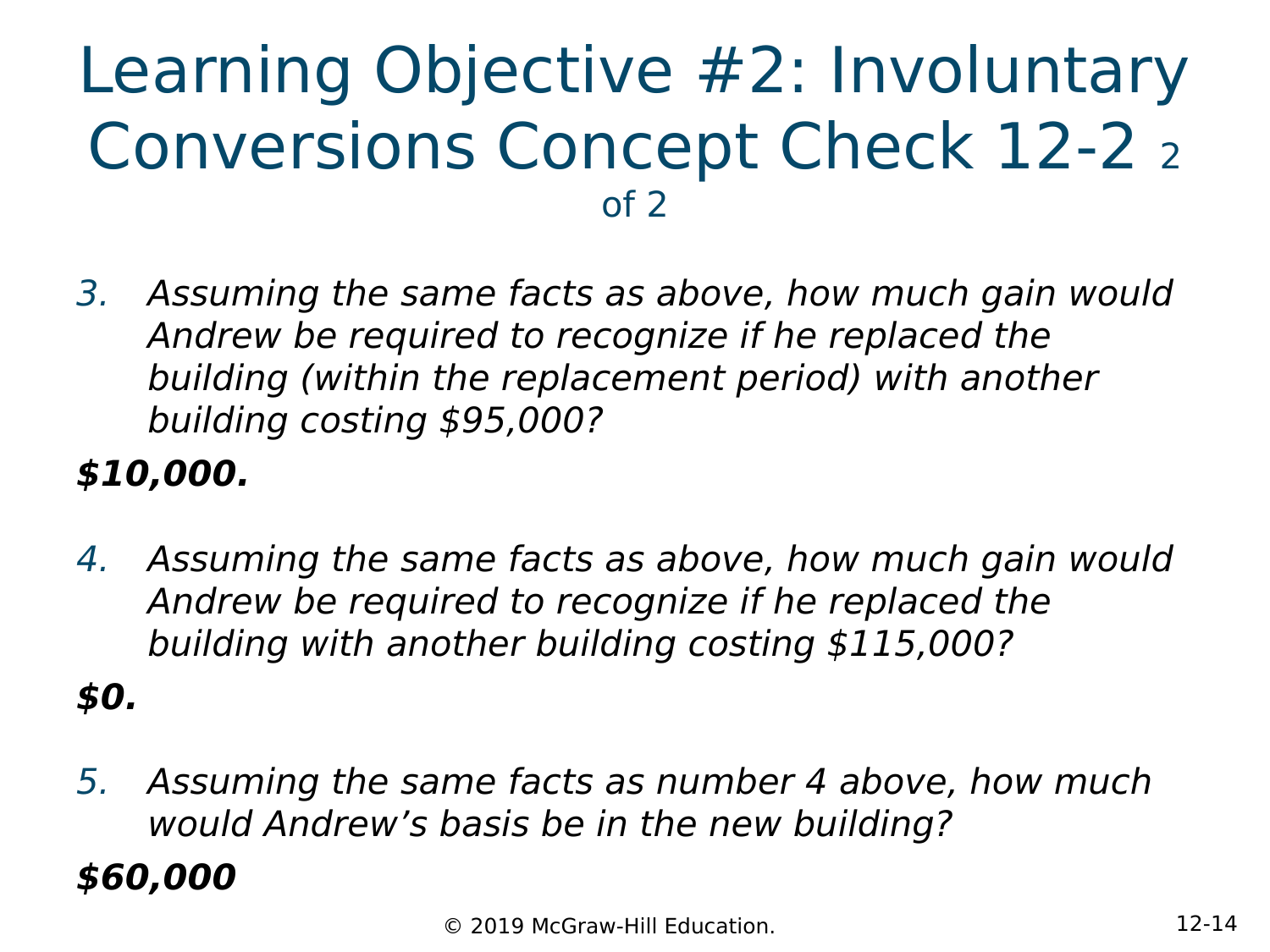

# Learning Objective #2: Involuntary Conversions Concept Check 12-2 2 of 2
Assuming the same facts as above, how much gain would Andrew be required to recognize if he replaced the building (within the replacement period) with another building costing $95,000?
$10,000.
Assuming the same facts as above, how much gain would Andrew be required to recognize if he replaced the building with another building costing $115,000?
$0.
Assuming the same facts as number 4 above, how much would Andrew’s basis be in the new building?
$60,000